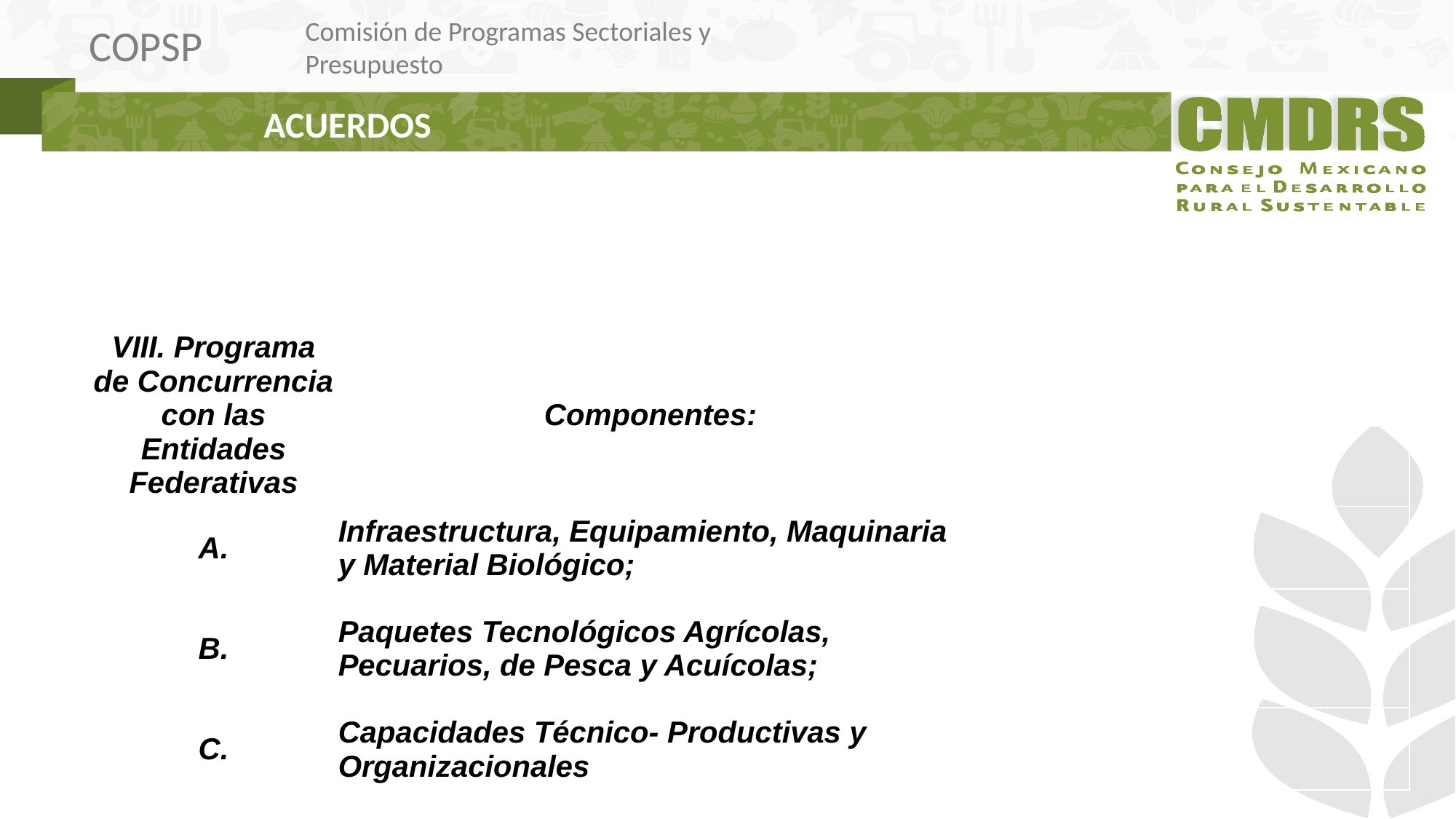

ACUERDOS

| VIII. Programa de Concurrencia con las Entidades Federativas | Componentes: |  |
| --- | --- | --- |
| A. | Infraestructura, Equipamiento, Maquinaria y Material Biológico; |  |
| B. | Paquetes Tecnológicos Agrícolas, Pecuarios, de Pesca y Acuícolas; |  |
| C. | Capacidades Técnico- Productivas y Organizacionales |  |